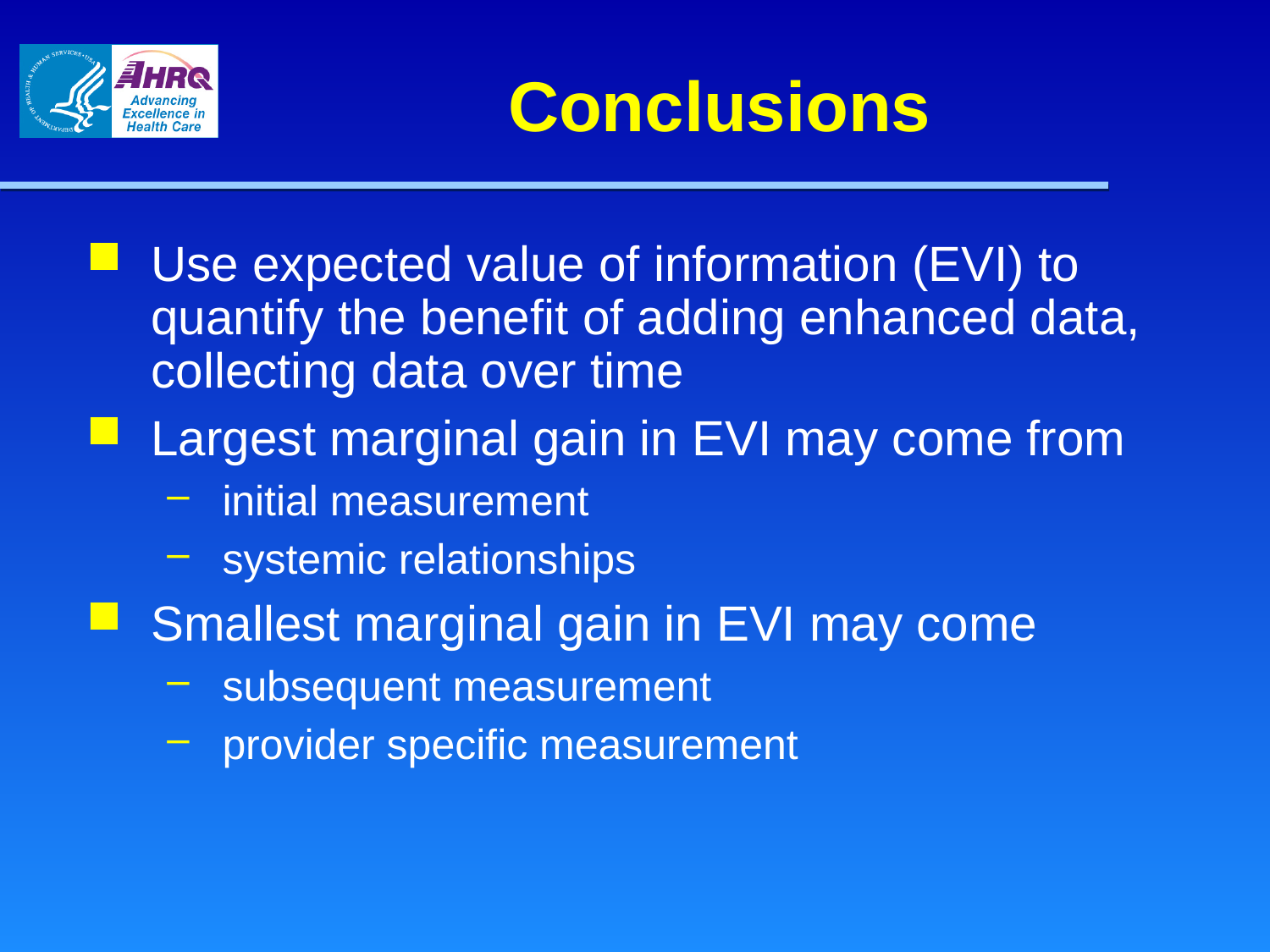

# Conclusions
Use expected value of information (EVI) to quantify the benefit of adding enhanced data, collecting data over time
Largest marginal gain in EVI may come from
initial measurement
systemic relationships
Smallest marginal gain in EVI may come
subsequent measurement
provider specific measurement